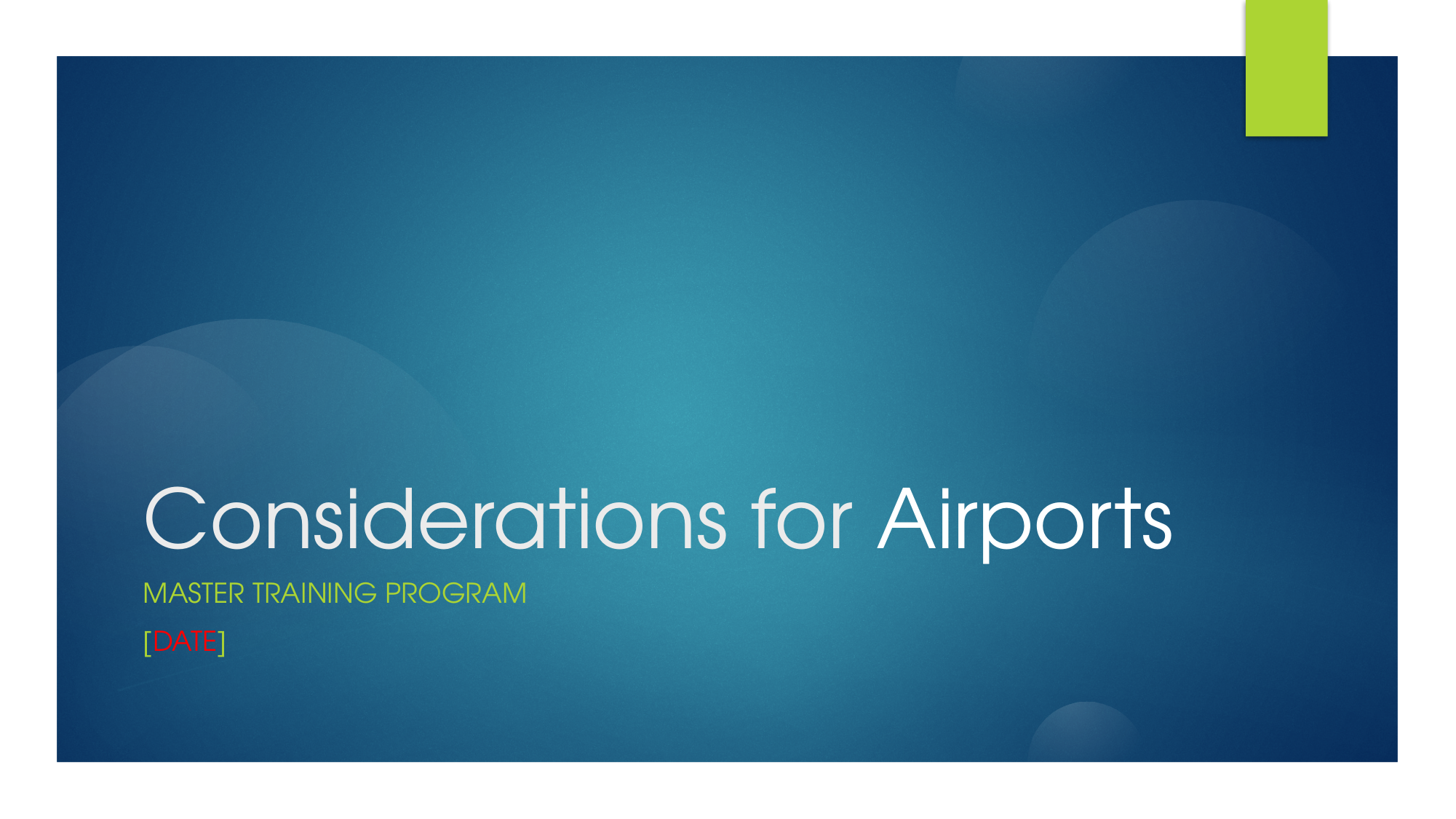

# Considerations for Airports
Master training program
[Date]